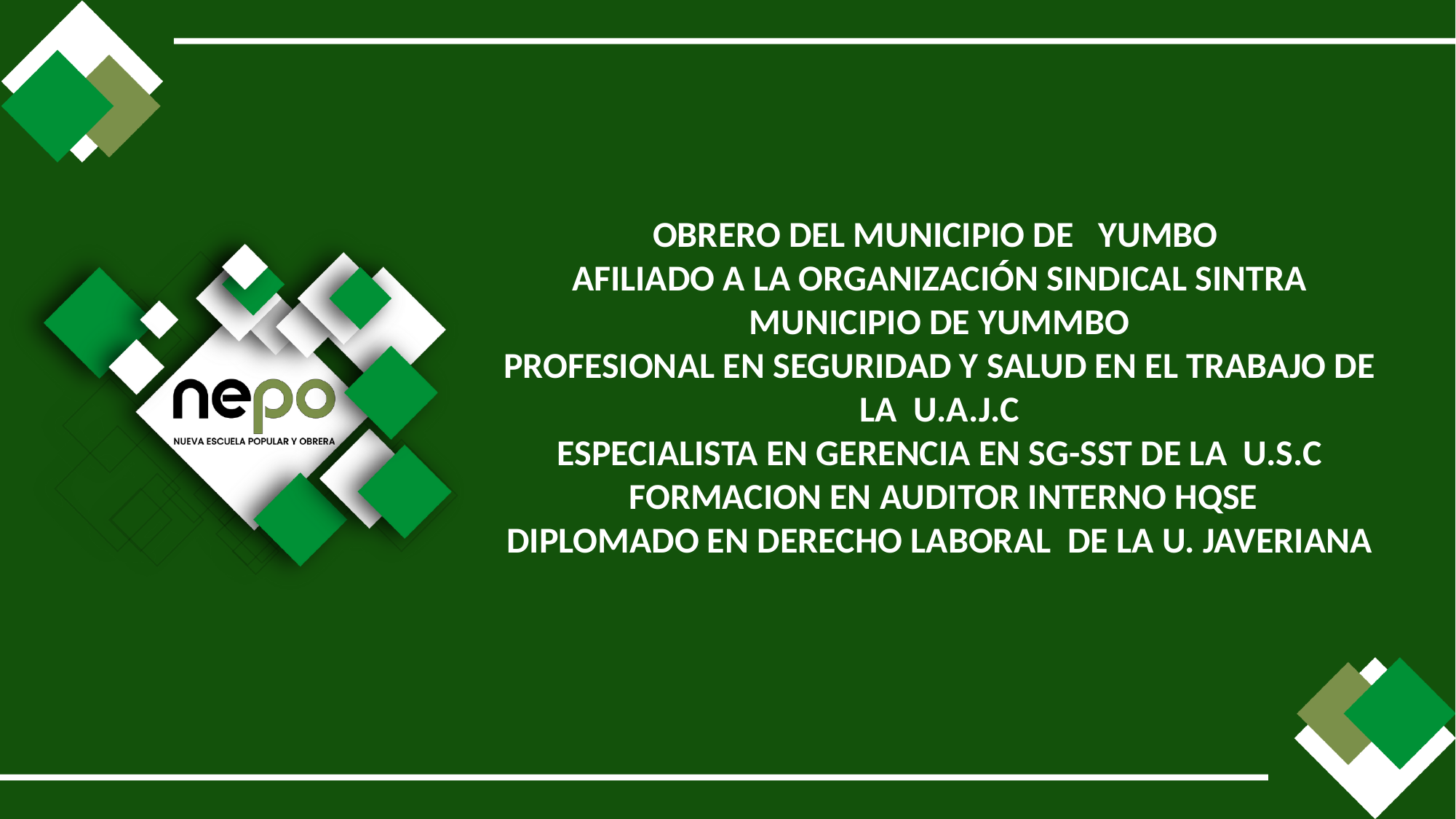

OBRERO DEL MUNICIPIO DE   YUMBO
AFILIADO A LA ORGANIZACIÓN SINDICAL SINTRA MUNICIPIO DE YUMMBO
PROFESIONAL EN SEGURIDAD Y SALUD EN EL TRABAJO DE LA  U.A.J.C
ESPECIALISTA EN GERENCIA EN SG-SST DE LA  U.S.C
 FORMACION EN AUDITOR INTERNO HQSE
DIPLOMADO EN DERECHO LABORAL  DE LA U. JAVERIANA